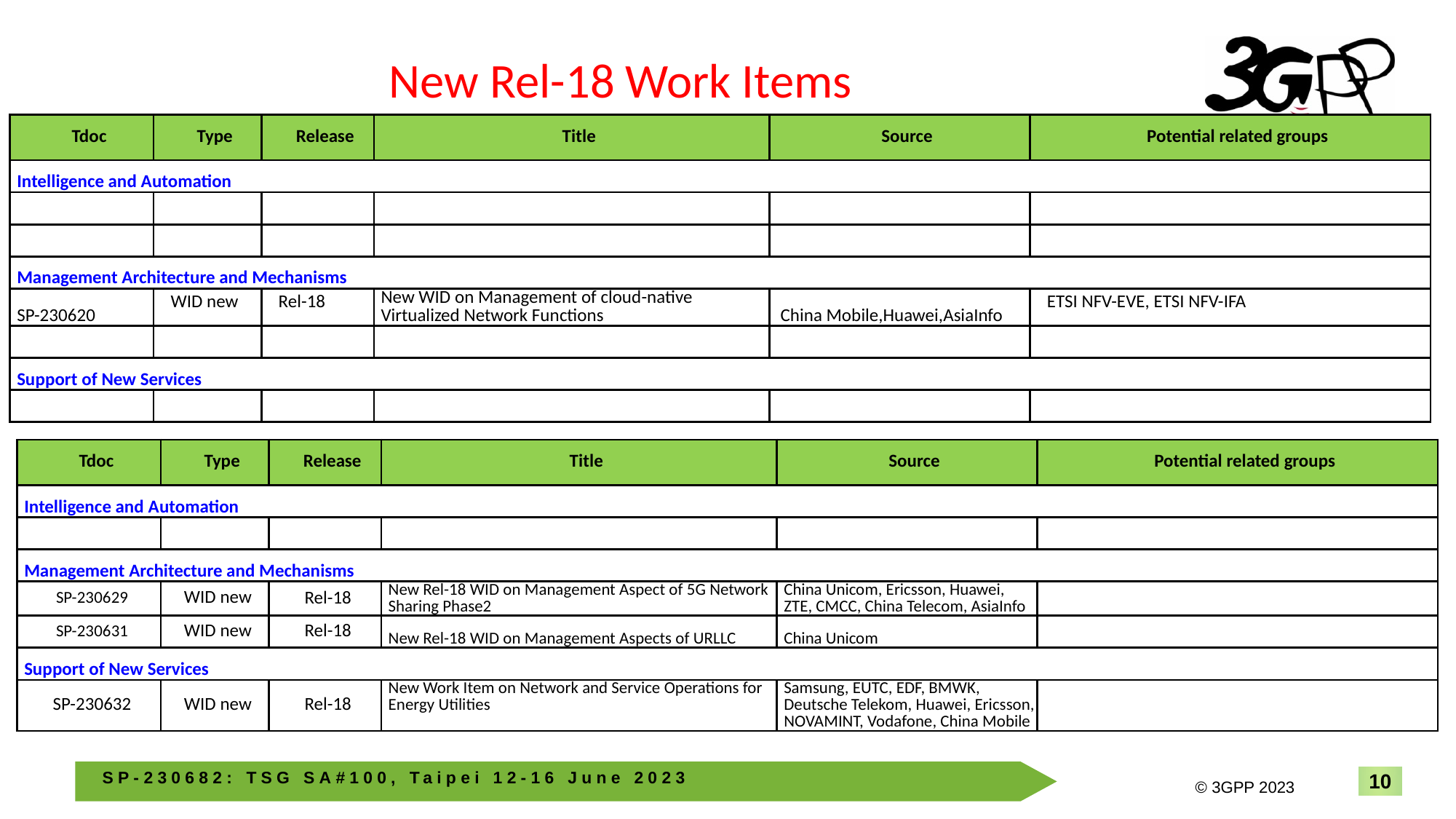

New Rel-18 Work Items
| Tdoc | Type | Release | Title | Source | Potential related groups |
| --- | --- | --- | --- | --- | --- |
| Intelligence and Automation |  |  |  |  |  |
|  |  |  |  |  |  |
|  |  |  |  |  |  |
| Management Architecture and Mechanisms |  |  |  |  |  |
| SP-230620 | WID new | Rel-18 | New WID on Management of cloud-native Virtualized Network Functions | China Mobile,Huawei,AsiaInfo | ETSI NFV-EVE, ETSI NFV-IFA |
|  |  |  |  |  |  |
| Support of New Services |  |  |  |  |  |
|  |  |  |  |  |  |
| Tdoc | Type | Release | Title | Source | Potential related groups |
| --- | --- | --- | --- | --- | --- |
| Intelligence and Automation |  |  |  |  |  |
|  |  |  |  |  |  |
| Management Architecture and Mechanisms |  |  |  |  |  |
| SP-230629 | WID new | Rel-18 | New Rel-18 WID on Management Aspect of 5G Network Sharing Phase2 | China Unicom, Ericsson, Huawei, ZTE, CMCC, China Telecom, AsiaInfo |  |
| SP-230631 | WID new | Rel-18 | New Rel-18 WID on Management Aspects of URLLC | China Unicom |  |
| Support of New Services |  |  |  |  |  |
| SP-230632 | WID new | Rel-18 | New Work Item on Network and Service Operations for Energy Utilities | Samsung, EUTC, EDF, BMWK, Deutsche Telekom, Huawei, Ericsson, NOVAMINT, Vodafone, China Mobile |  |